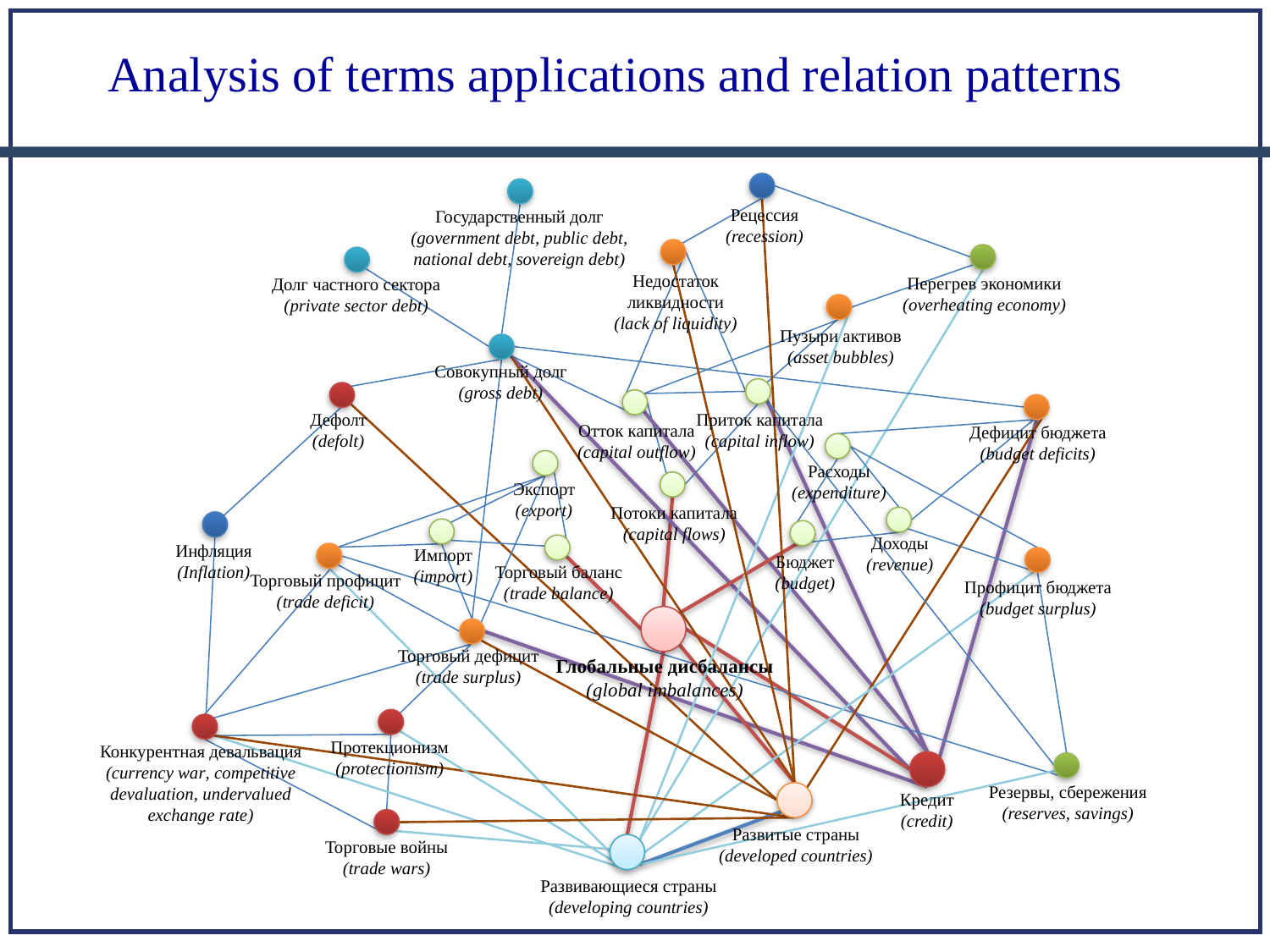

# Analysis of terms applications and relation patterns

Рецессия
(recession)

Государственный долг
(government debt, public debt,
national debt, sovereign debt)

Недостаток ликвидности
(lack of liquidity)

Перегрев экономики
(overheating economy)

Долг частного сектора
(private sector debt)

Пузыри активов
(asset bubbles)

Совокупный долг
(gross debt)

Приток капитала
(capital inflow)

Дефолт
(defolt)

Отток капитала
(capital outflow)

Дефицит бюджета
(budget deficits)

Расходы
(expenditure)

Экспорт
(export)

Потоки капитала
(capital flows)

Доходы
(revenue)

Инфляция
(Inflation)

Импорт
(import)

Бюджет
(budget)

Торговый баланс
(trade balance)

Торговый профицит
(trade deficit)

Профицит бюджета
(budget surplus)

Глобальные дисбалансы
(global imbalances)

Торговый дефицит
(trade surplus)

Протекционизм
(protectionism)

Конкурентная девальвация
(currency war, competitive
devaluation, undervalued
exchange rate)

Кредит
(credit)

Резервы, сбережения
(reserves, savings)

Развитые страны
(developed countries)

Торговые войны
(trade wars)

Развивающиеся страны
(developing countries)